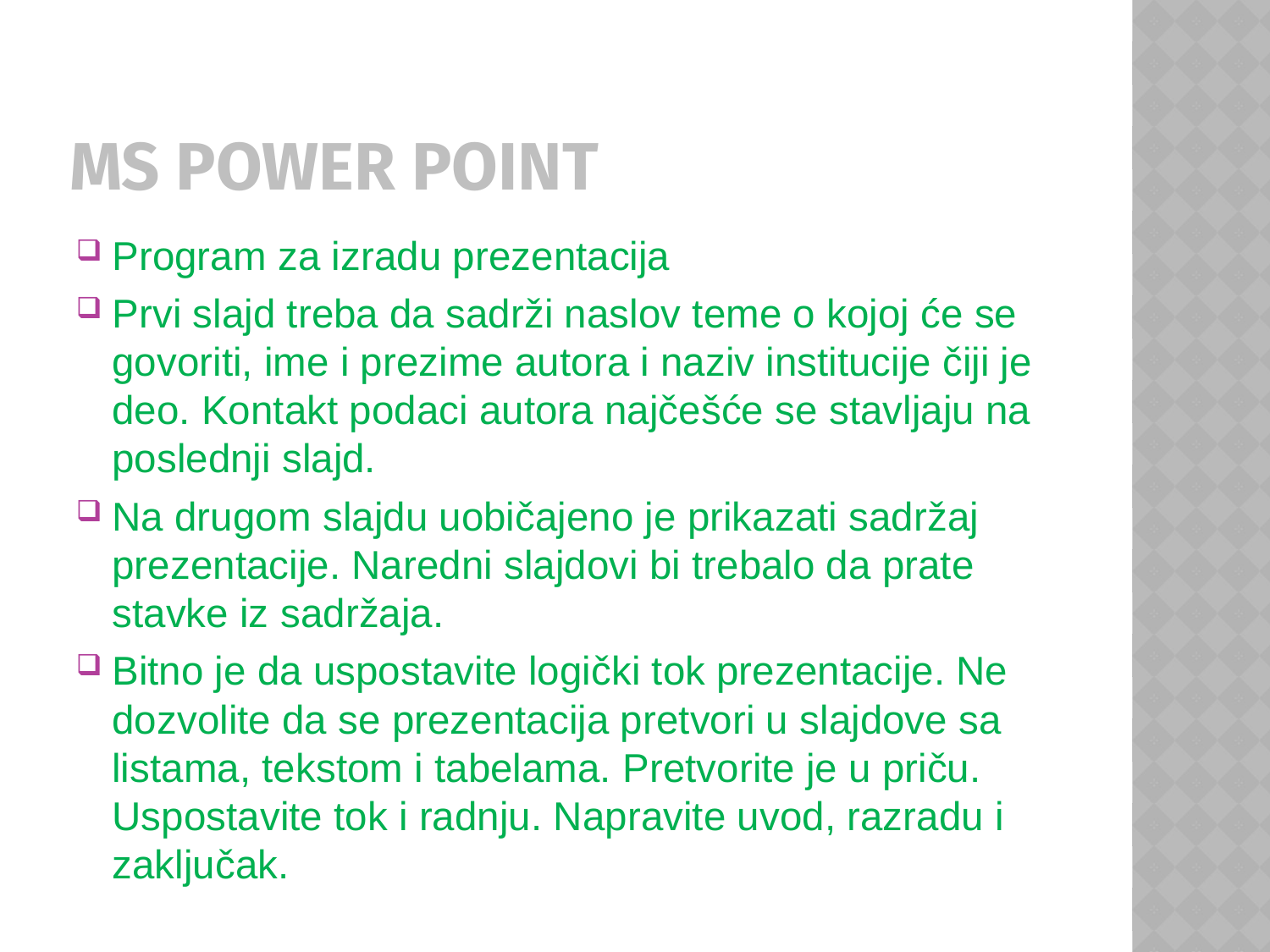

# MS POWER POINT
Program za izradu prezentacija
Prvi slajd treba da sadrži naslov teme o kojoj će se govoriti, ime i prezime autora i naziv institucije čiji je deo. Kontakt podaci autora najčešće se stavljaju na poslednji slajd.
Na drugom slajdu uobičajeno je prikazati sadržaj prezentacije. Naredni slajdovi bi trebalo da prate stavke iz sadržaja.
Bitno je da uspostavite logički tok prezentacije. Ne dozvolite da se prezentacija pretvori u slajdove sa listama, tekstom i tabelama. Pretvorite je u priču. Uspostavite tok i radnju. Napravite uvod, razradu i zaključak.